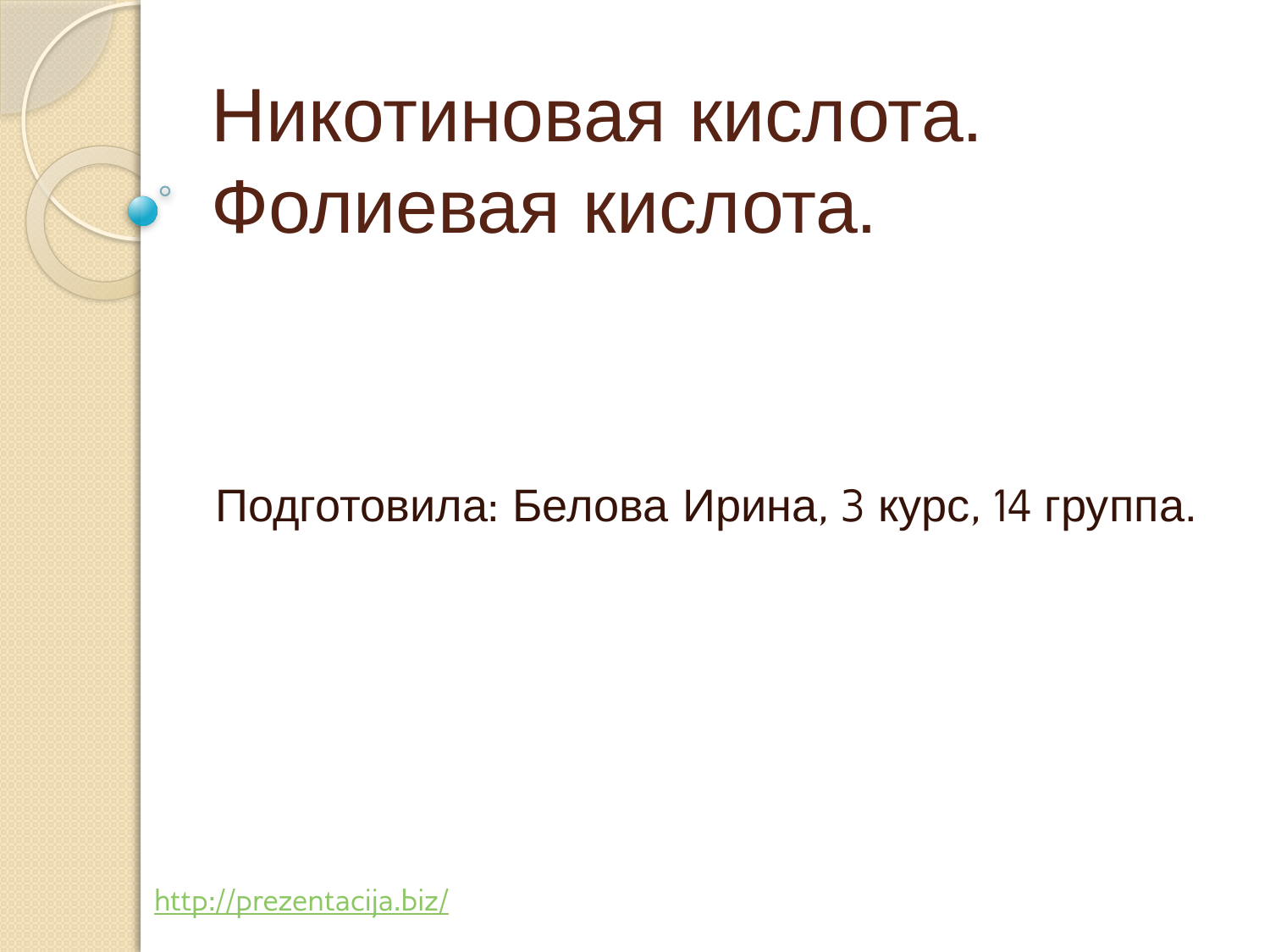

# Никотиновая кислота. Фолиевая кислота.
Подготовила: Белова Ирина, 3 курс, 14 группа.
http://prezentacija.biz/